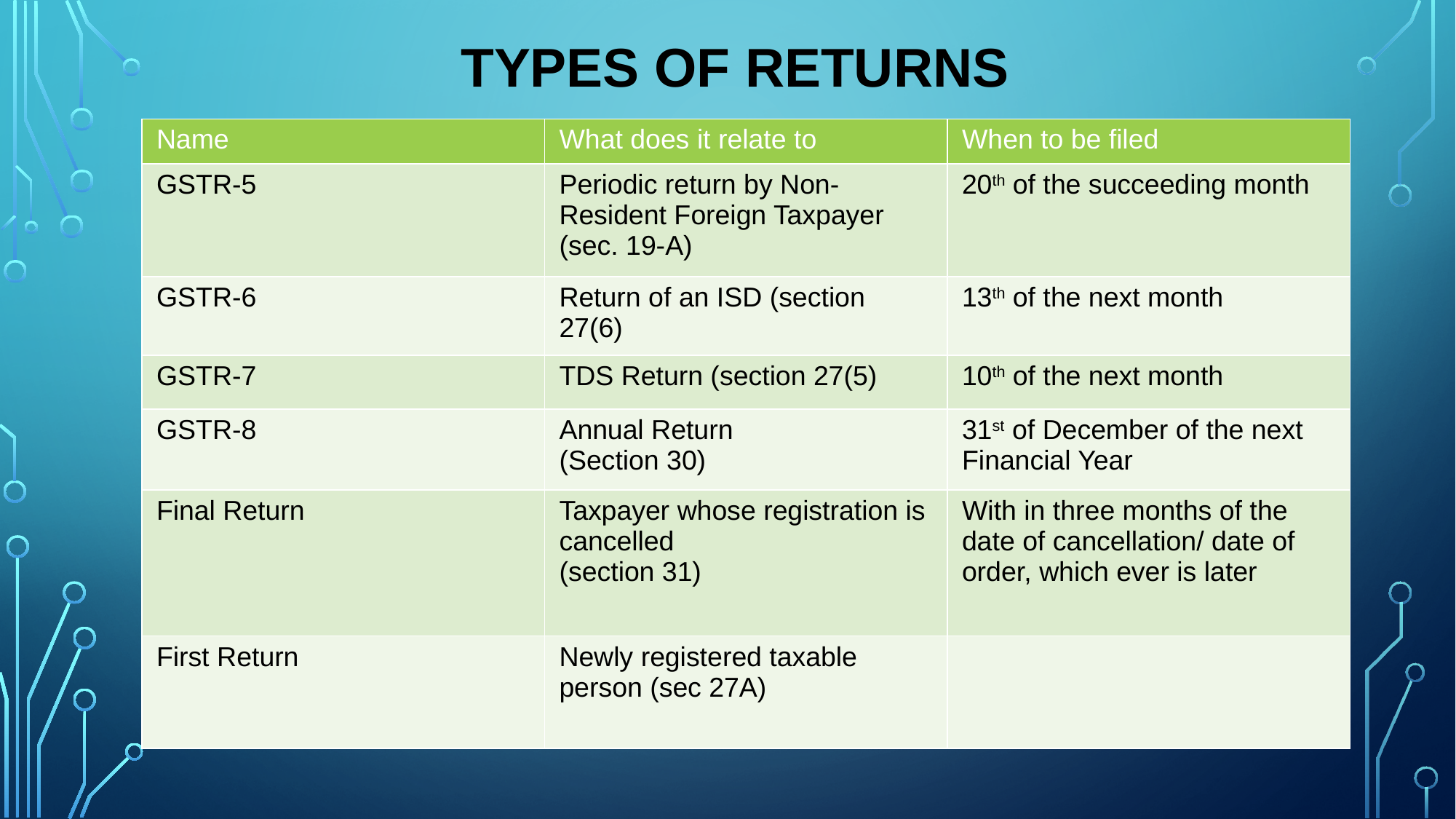

# Types of Returns
| Name | What does it relate to | When to be filed |
| --- | --- | --- |
| GSTR-5 | Periodic return by Non-Resident Foreign Taxpayer (sec. 19-A) | 20th of the succeeding month |
| GSTR-6 | Return of an ISD (section 27(6) | 13th of the next month |
| GSTR-7 | TDS Return (section 27(5) | 10th of the next month |
| GSTR-8 | Annual Return (Section 30) | 31st of December of the next Financial Year |
| Final Return | Taxpayer whose registration is cancelled (section 31) | With in three months of the date of cancellation/ date of order, which ever is later |
| First Return | Newly registered taxable person (sec 27A) |  |